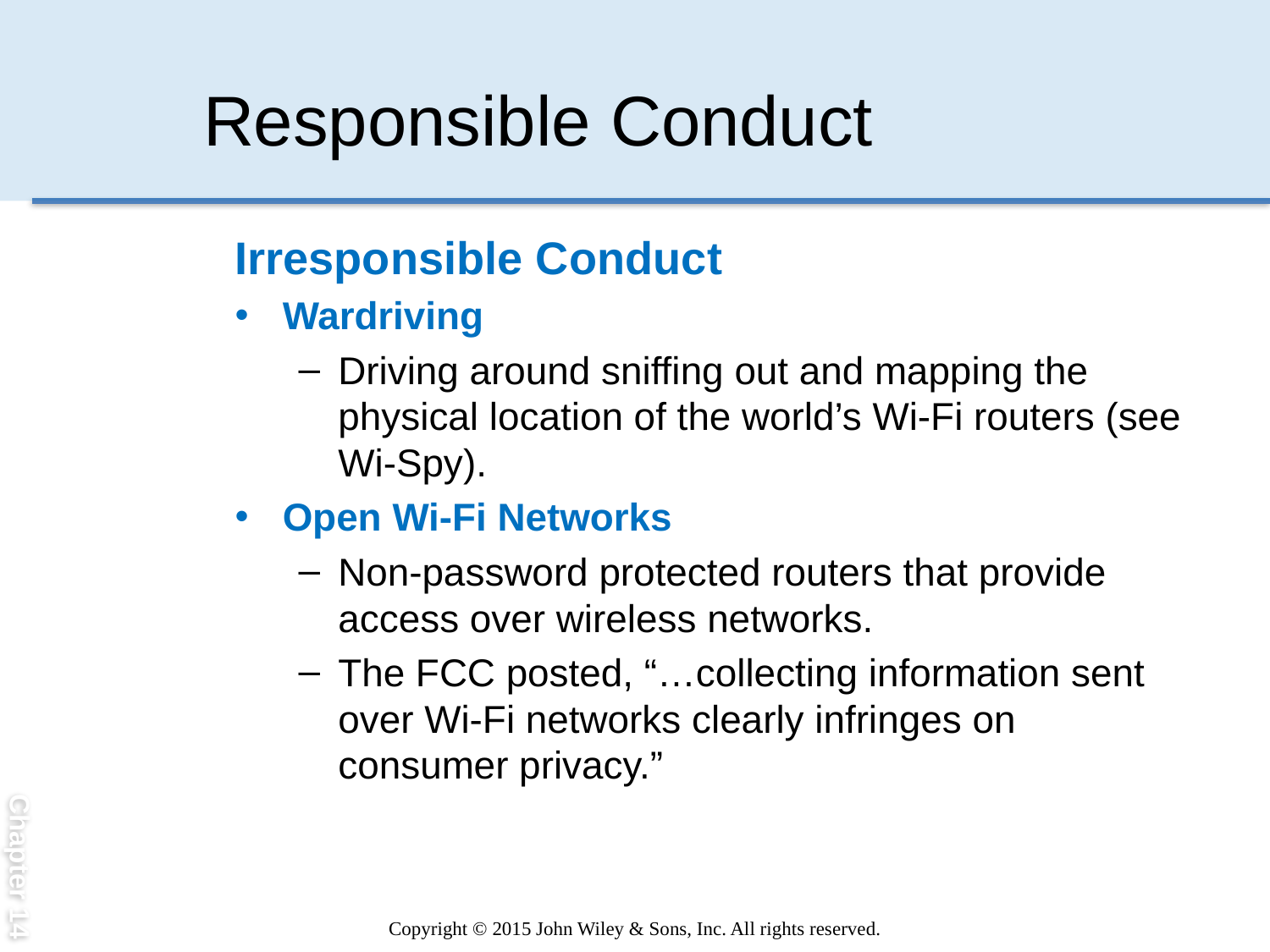

Chapter 14
# Responsible Conduct
Irresponsible Conduct
Wardriving
Driving around sniffing out and mapping the physical location of the world’s Wi-Fi routers (see Wi-Spy).
Open Wi-Fi Networks
Non-password protected routers that provide access over wireless networks.
The FCC posted, “…collecting information sent over Wi-Fi networks clearly infringes on consumer privacy.”